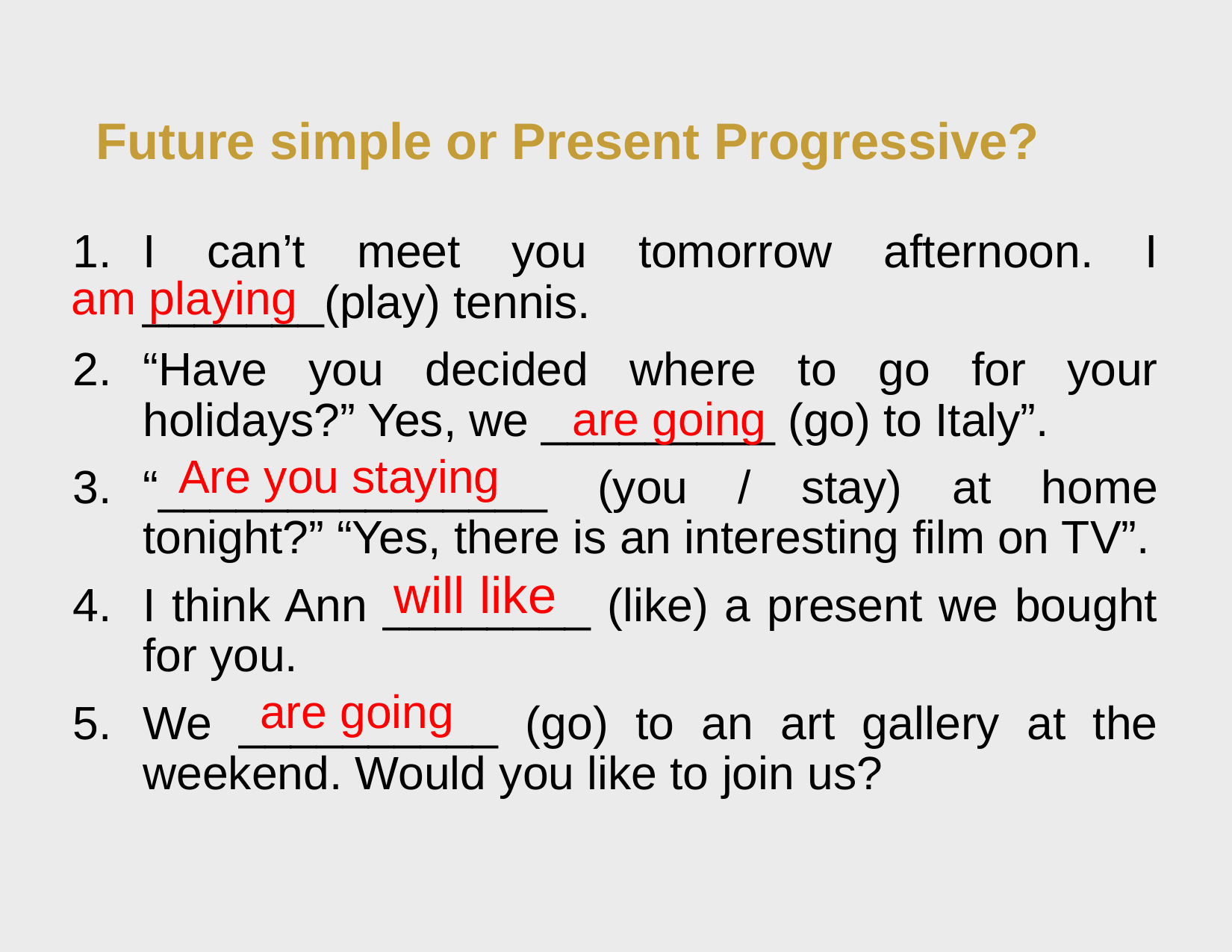

# Future simple or Present Progressive?
I can’t meet you tomorrow afternoon. I _______(play) tennis.
“Have you decided where to go for your holidays?” Yes, we _________ (go) to Italy”.
“_______________ (you / stay) at home tonight?” “Yes, there is an interesting film on TV”.
I think Ann ________ (like) a present we bought for you.
We __________ (go) to an art gallery at the weekend. Would you like to join us?
am playing
are going
Are you staying
will like
are going